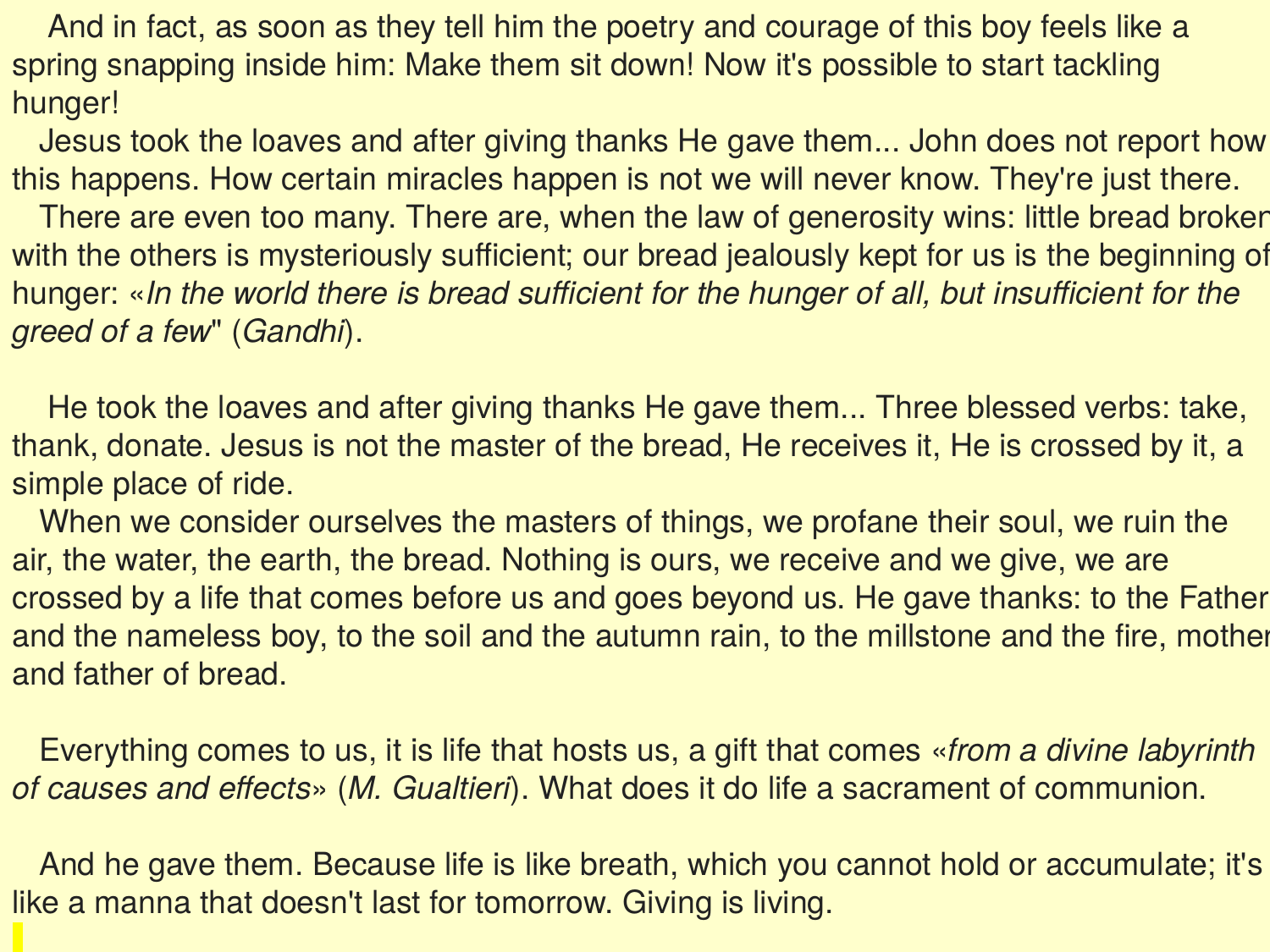

And in fact, as soon as they tell him the poetry and courage of this boy feels like a spring snapping inside him: Make them sit down! Now it's possible to start tackling hunger!
   Jesus took the loaves and after giving thanks He gave them... John does not report how this happens. How certain miracles happen is not we will never know. They're just there.
   There are even too many. There are, when the law of generosity wins: little bread broken with the others is mysteriously sufficient; our bread jealously kept for us is the beginning of hunger: «In the world there is bread sufficient for the hunger of all, but insufficient for the greed of a few" (Gandhi).

    He took the loaves and after giving thanks He gave them... Three blessed verbs: take, thank, donate. Jesus is not the master of the bread, He receives it, He is crossed by it, a simple place of ride.
   When we consider ourselves the masters of things, we profane their soul, we ruin the air, the water, the earth, the bread. Nothing is ours, we receive and we give, we are crossed by a life that comes before us and goes beyond us. He gave thanks: to the Father and the nameless boy, to the soil and the autumn rain, to the millstone and the fire, mother and father of bread.

   Everything comes to us, it is life that hosts us, a gift that comes «from a divine labyrinth of causes and effects» (M. Gualtieri). What does it do life a sacrament of communion.

   And he gave them. Because life is like breath, which you cannot hold or accumulate; it's like a manna that doesn't last for tomorrow. Giving is living.